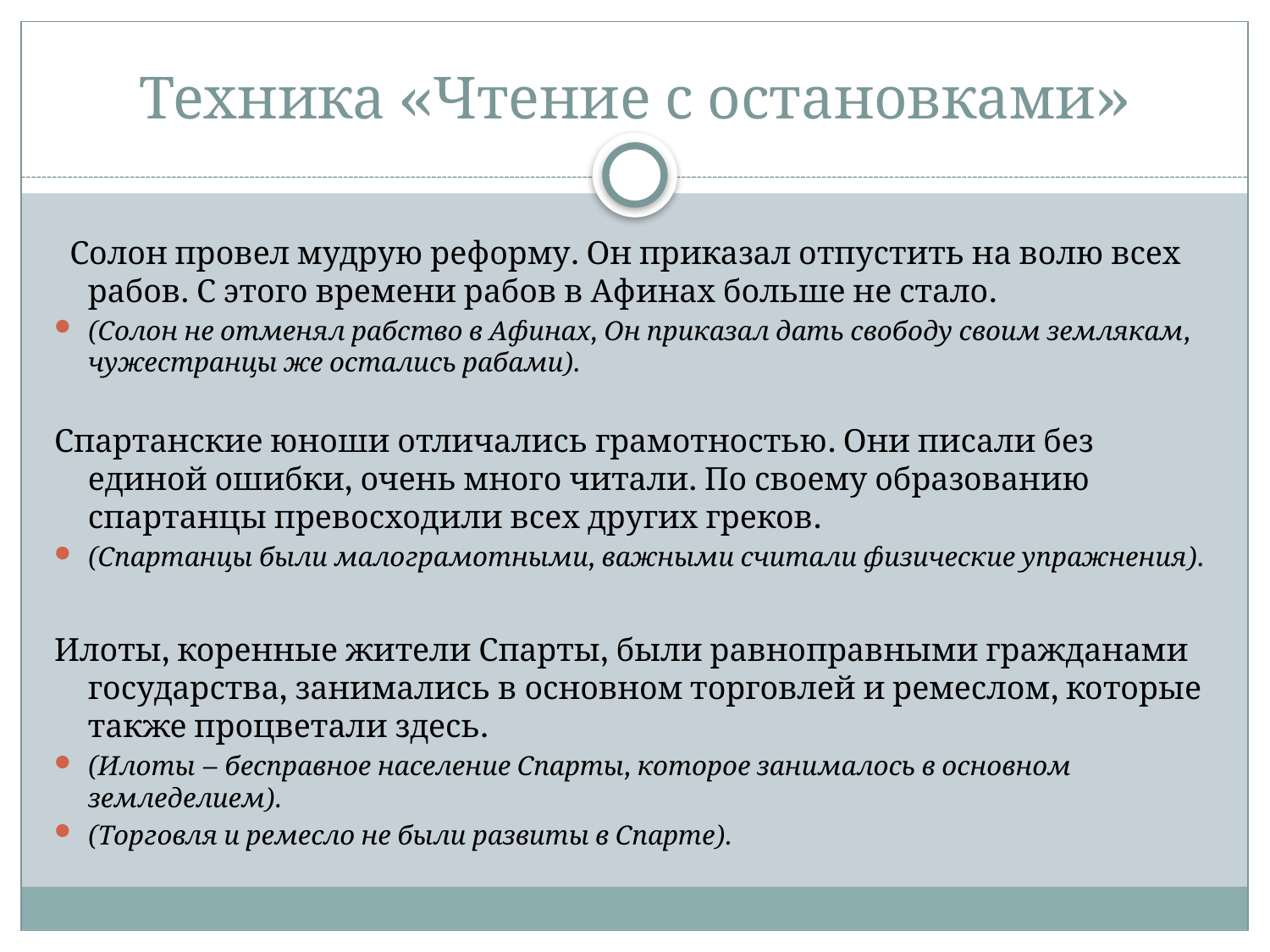

# Техника «Чтение с остановками»
  Солон провел мудрую реформу. Он приказал отпустить на волю всех рабов. С этого времени рабов в Афинах больше не стало.
(Солон не отменял рабство в Афинах, Он приказал дать свободу своим землякам, чужестранцы же остались рабами).

Спартанские юноши отличались грамотностью. Они писали без единой ошибки, очень много читали. По своему образованию спартанцы превосходили всех других греков.
(Спартанцы были малограмотными, важными считали физические упражнения).

Илоты, коренные жители Спарты, были равноправными гражданами государства, занимались в основном торговлей и ремеслом, которые также процветали здесь.
(Илоты – бесправное население Спарты, которое занималось в основном земледелием).
(Торговля и ремесло не были развиты в Спарте).